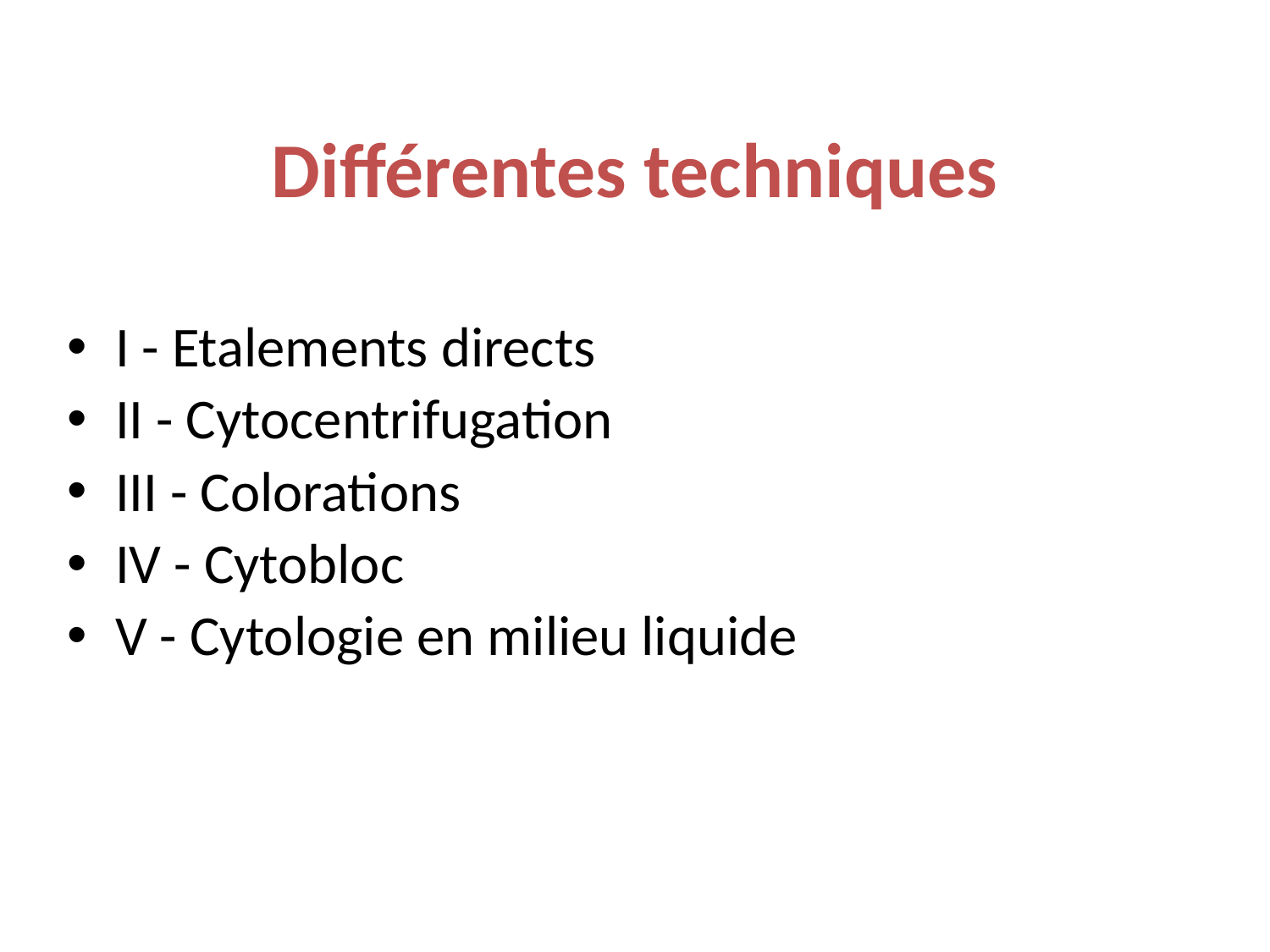

# Différentes techniques
I - Etalements directs
II - Cytocentrifugation
III - Colorations
IV - Cytobloc
V - Cytologie en milieu liquide